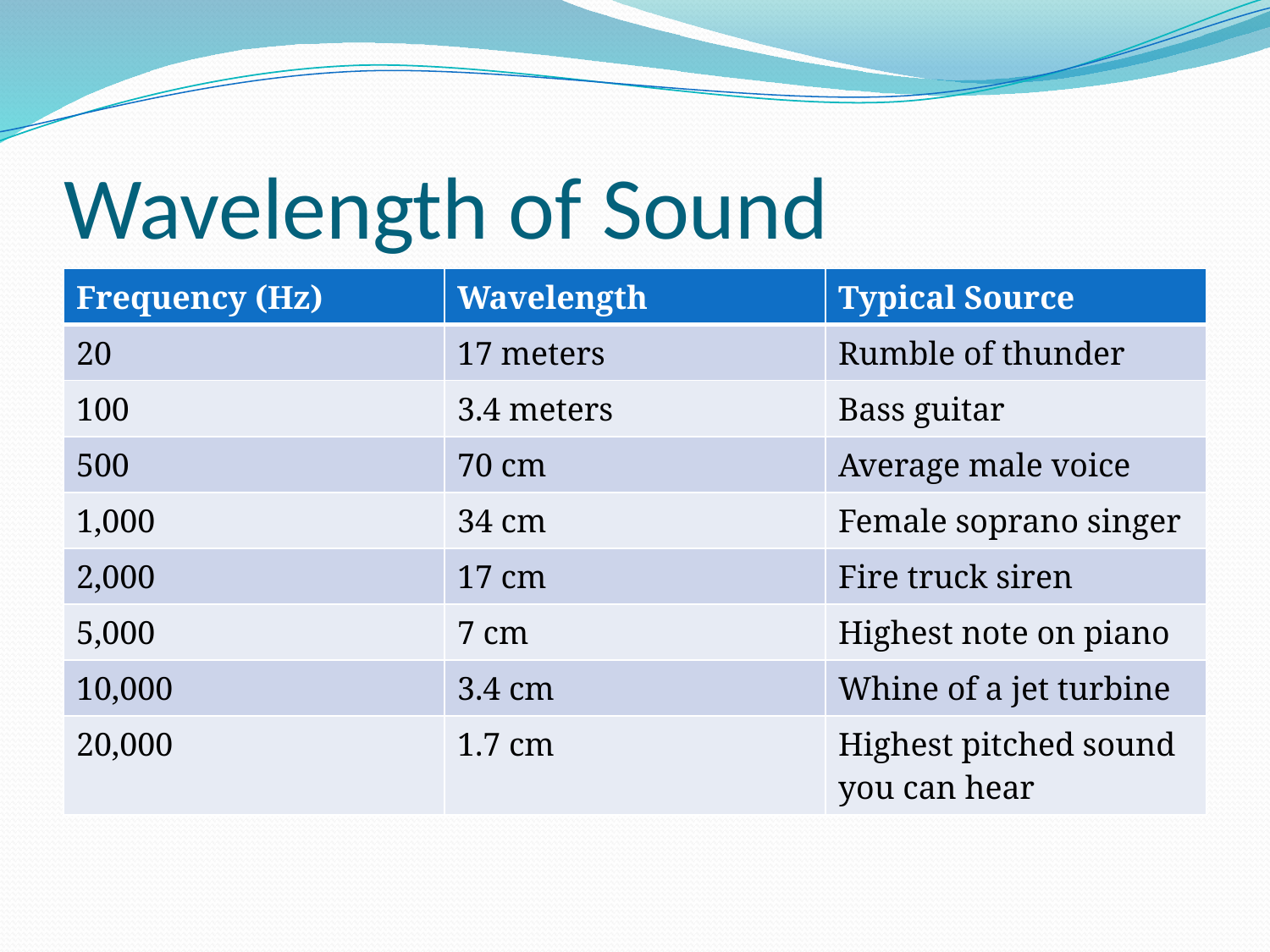

# Wavelength of Sound
| Frequency (Hz) | Wavelength | Typical Source |
| --- | --- | --- |
| 20 | 17 meters | Rumble of thunder |
| 100 | 3.4 meters | Bass guitar |
| 500 | 70 cm | Average male voice |
| 1,000 | 34 cm | Female soprano singer |
| 2,000 | 17 cm | Fire truck siren |
| 5,000 | 7 cm | Highest note on piano |
| 10,000 | 3.4 cm | Whine of a jet turbine |
| 20,000 | 1.7 cm | Highest pitched sound you can hear |